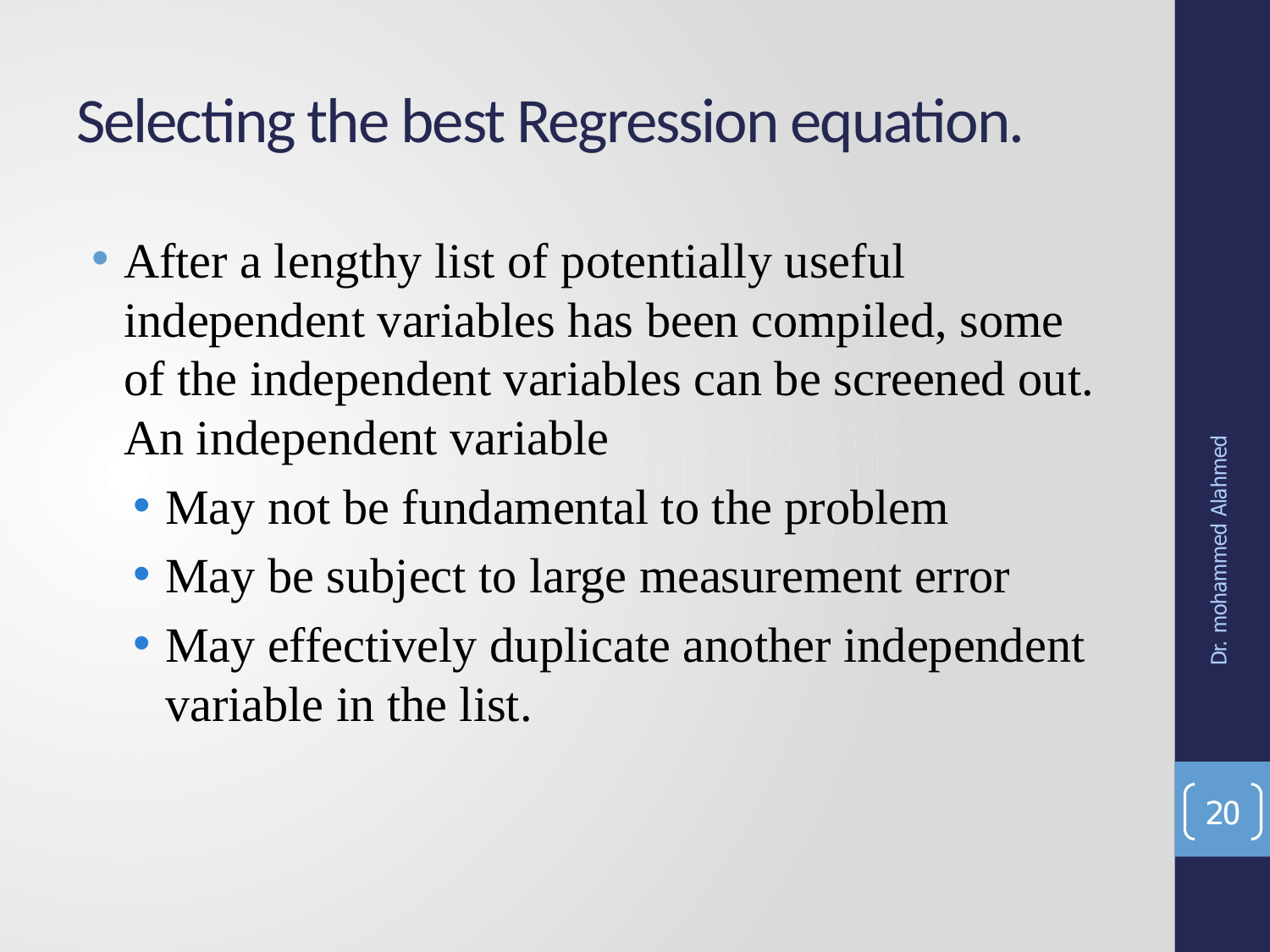

# Selecting the best Regression equation.
After a lengthy list of potentially useful independent variables has been compiled, some of the independent variables can be screened out. An independent variable
May not be fundamental to the problem
May be subject to large measurement error
May effectively duplicate another independent variable in the list.
Dr. mohammed Alahmed
20